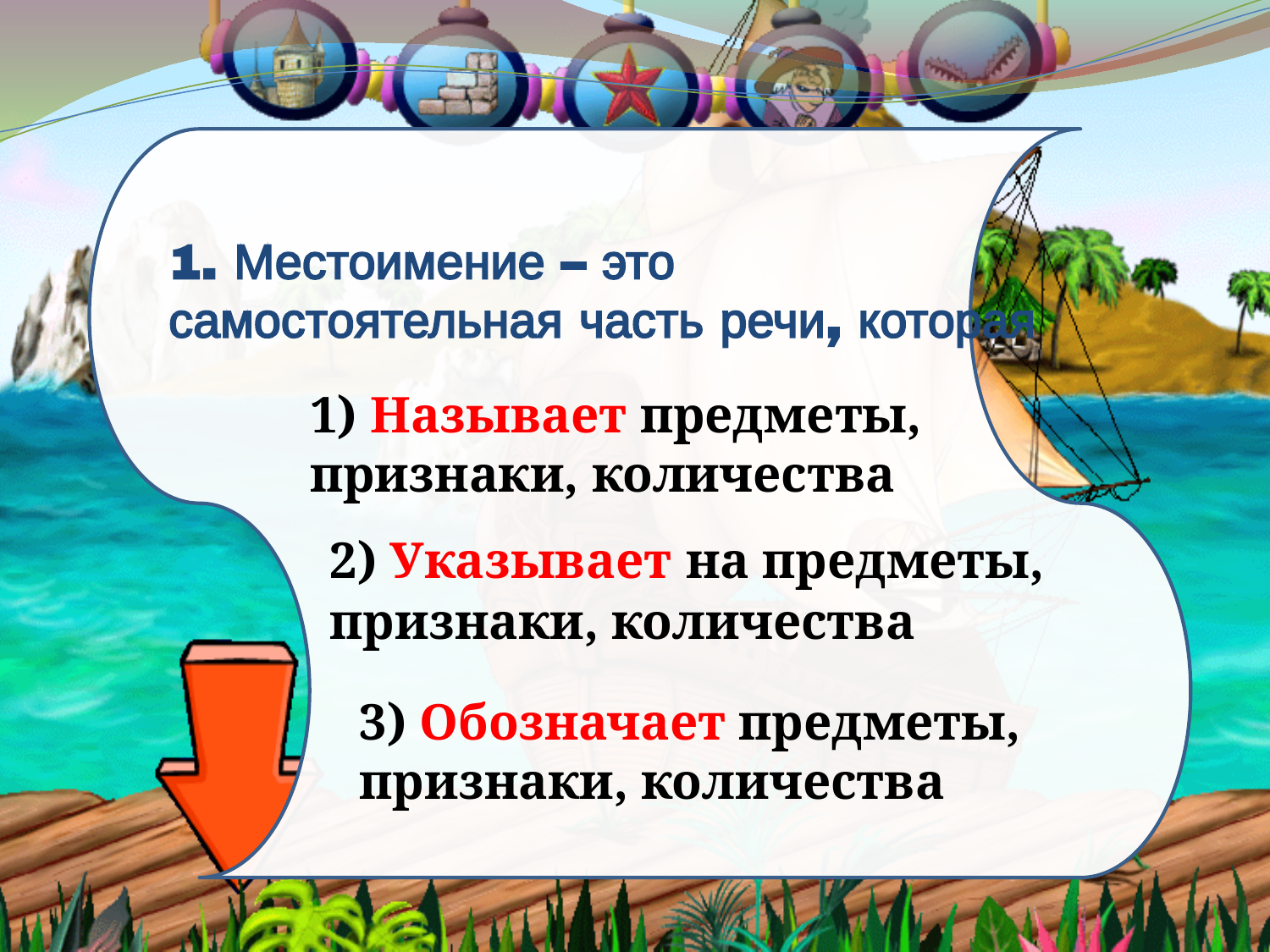

# 1. Местоимение – это самостоятельная часть речи, которая
1) Называет предметы, признаки, количества
2) Указывает на предметы, признаки, количества
3) Обозначает предметы, признаки, количества